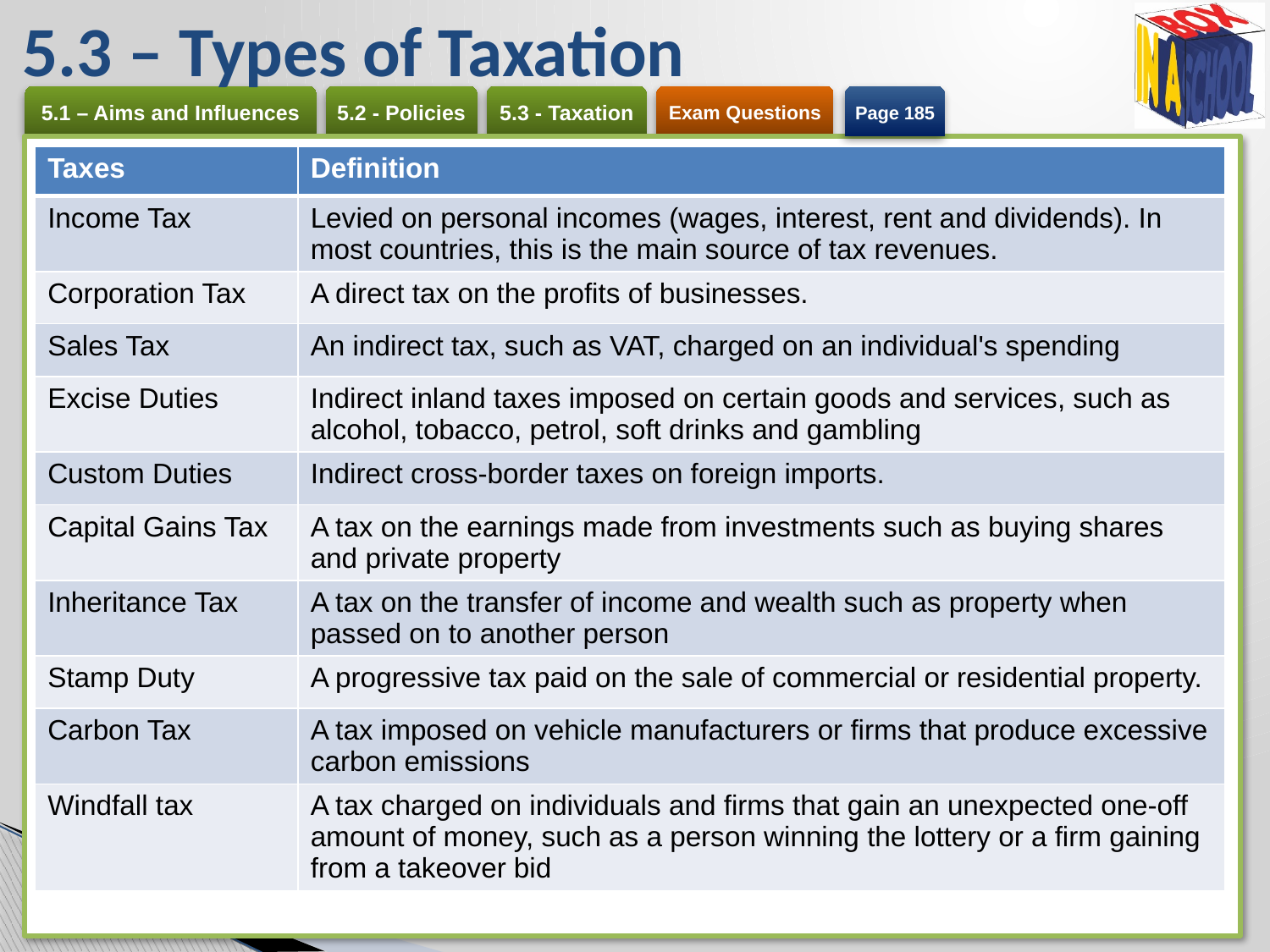

# 5.3 – Types of Taxation
Page 185
| Taxes | Definition |
| --- | --- |
| Income Tax | Levied on personal incomes (wages, interest, rent and dividends). In most countries, this is the main source of tax revenues. |
| Corporation Tax | A direct tax on the profits of businesses. |
| Sales Tax | An indirect tax, such as VAT, charged on an individual's spending |
| Excise Duties | Indirect inland taxes imposed on certain goods and services, such as alcohol, tobacco, petrol, soft drinks and gambling |
| Custom Duties | Indirect cross-border taxes on foreign imports. |
| Capital Gains Tax | A tax on the earnings made from investments such as buying shares and private property |
| Inheritance Tax | A tax on the transfer of income and wealth such as property when passed on to another person |
| Stamp Duty | A progressive tax paid on the sale of commercial or residential property. |
| Carbon Tax | A tax imposed on vehicle manufacturers or firms that produce excessive carbon emissions |
| Windfall tax | A tax charged on individuals and firms that gain an unexpected one-off amount of money, such as a person winning the lottery or a firm gaining from a takeover bid |